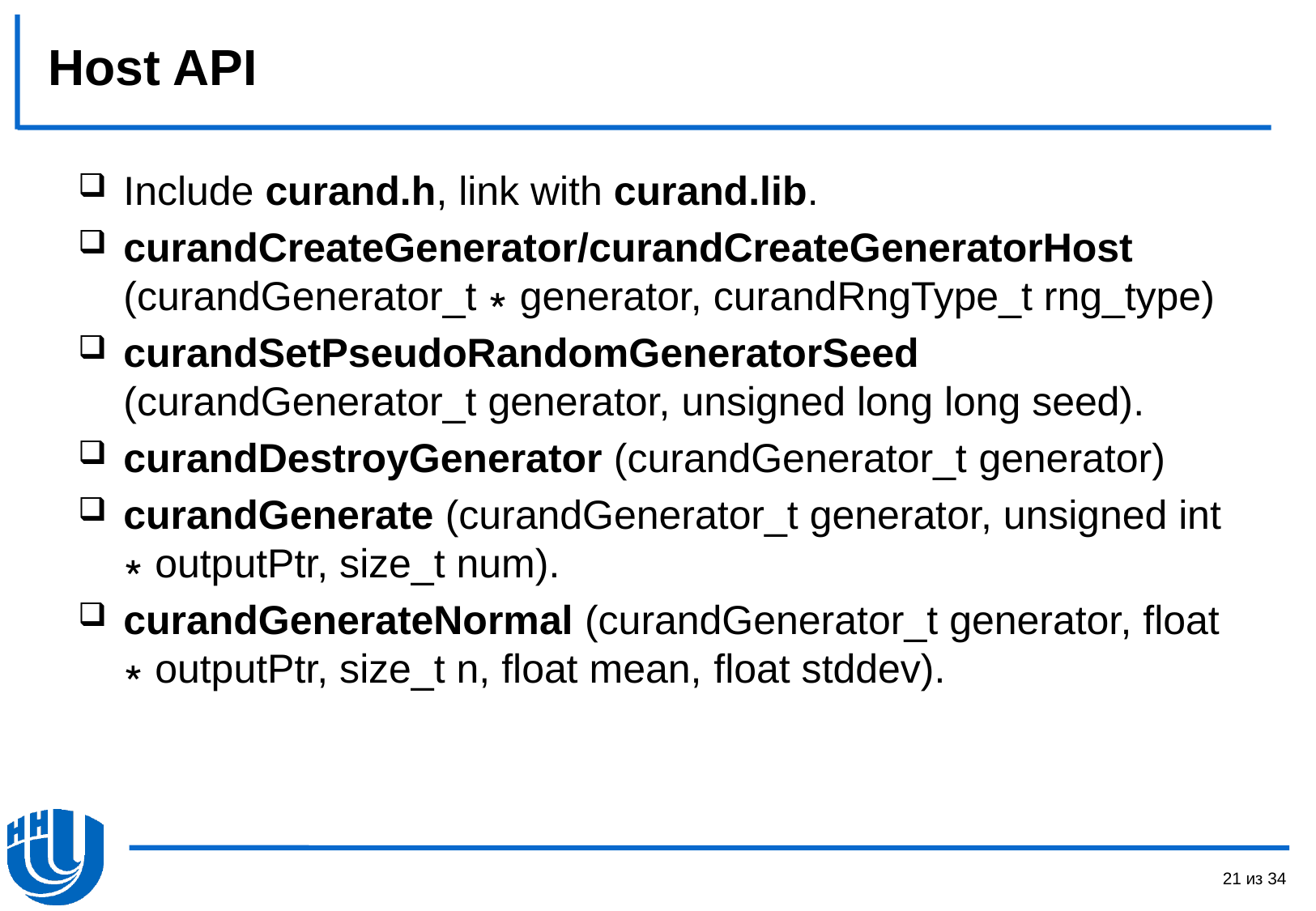

# Host API
Include curand.h, link with curand.lib.
curandCreateGenerator/curandCreateGeneratorHost (curandGenerator_t ∗ generator, curandRngType_t rng_type)
curandSetPseudoRandomGeneratorSeed (curandGenerator_t generator, unsigned long long seed).
curandDestroyGenerator (curandGenerator_t generator)
curandGenerate (curandGenerator_t generator, unsigned int ∗ outputPtr, size_t num).
curandGenerateNormal (curandGenerator_t generator, float ∗ outputPtr, size_t n, float mean, float stddev).

21